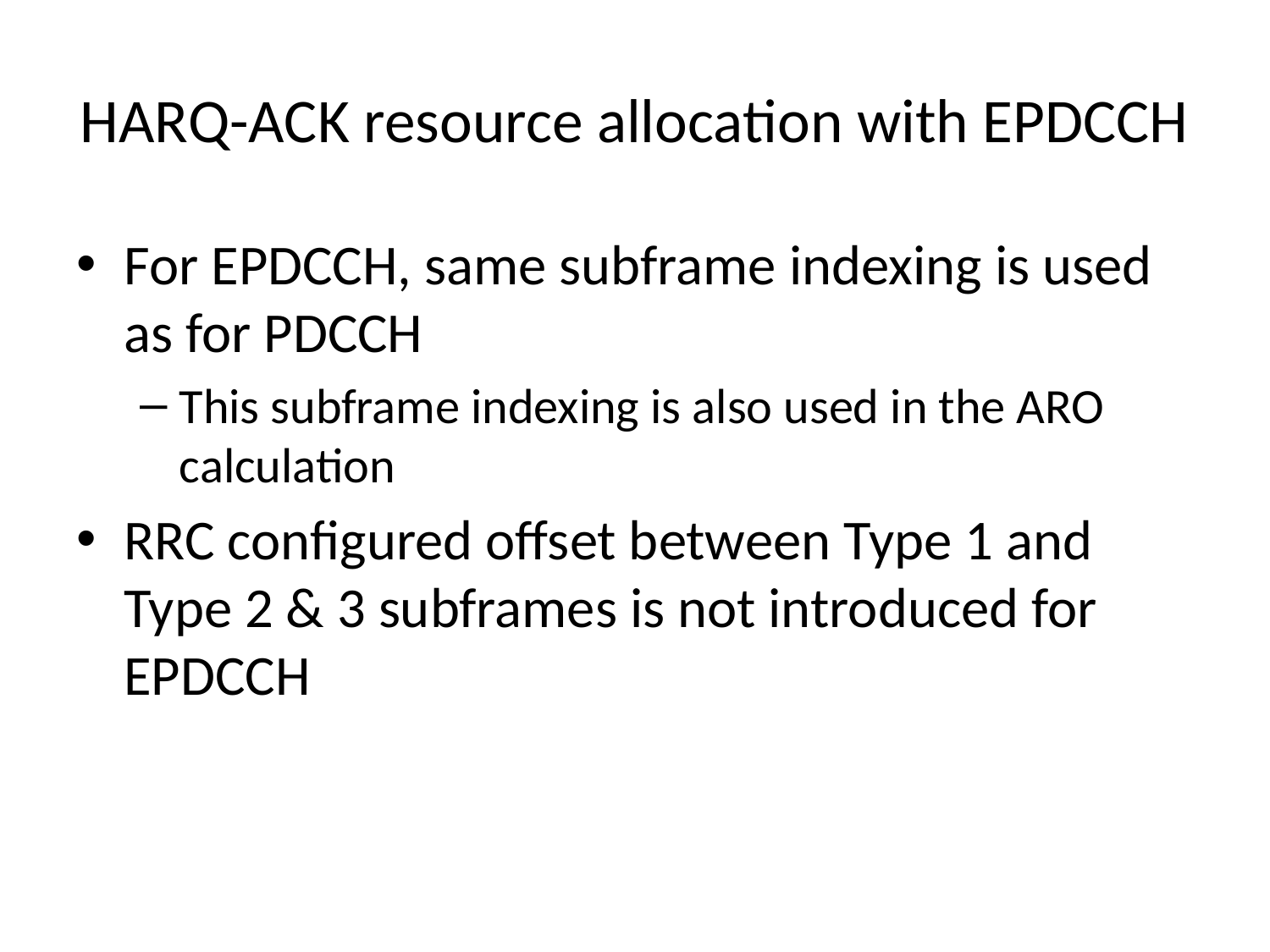

# HARQ-ACK resource allocation with EPDCCH
For EPDCCH, same subframe indexing is used as for PDCCH
This subframe indexing is also used in the ARO calculation
RRC configured offset between Type 1 and Type 2 & 3 subframes is not introduced for EPDCCH